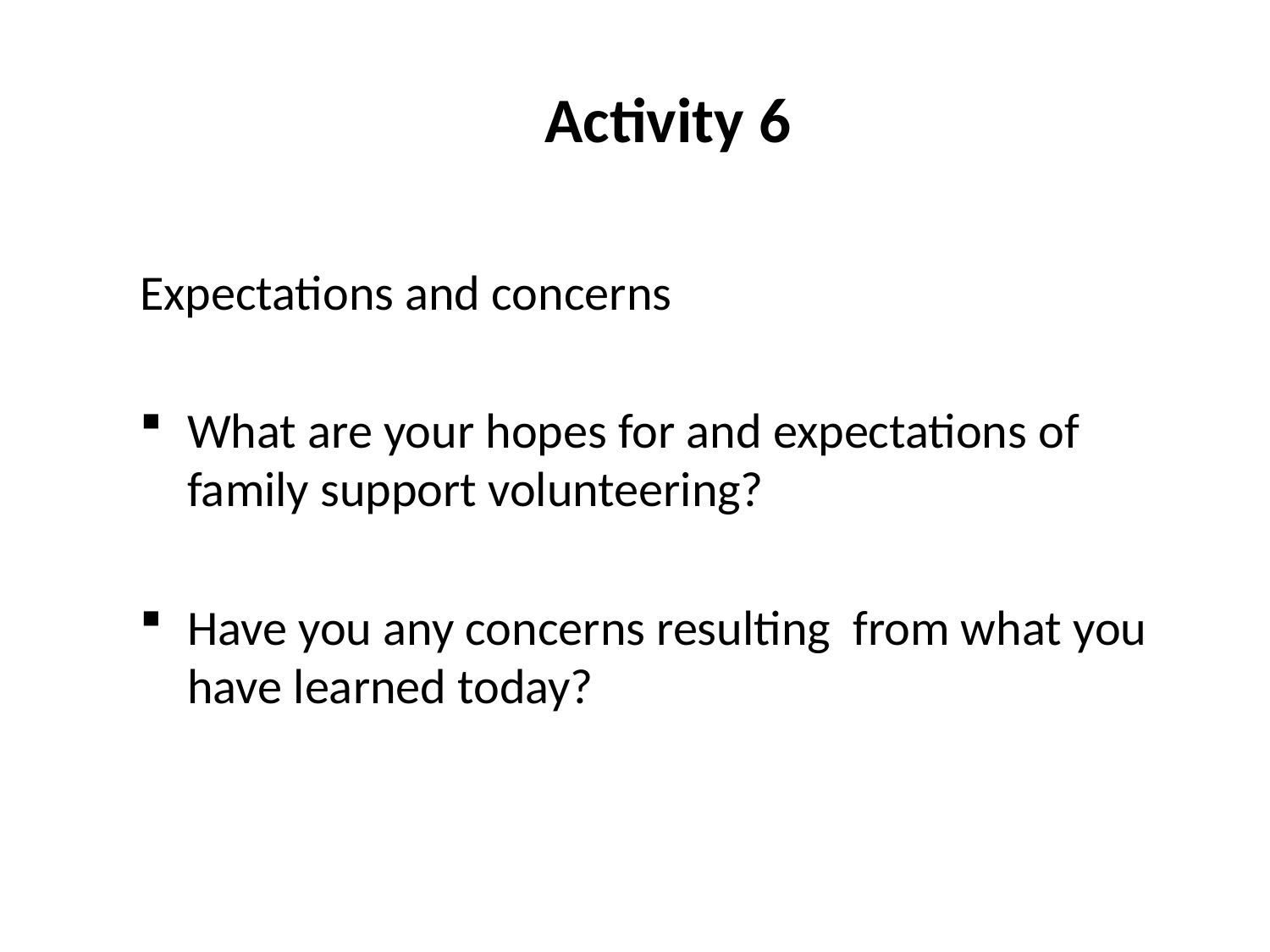

Activity 6
Expectations and concerns

What are your hopes for and expectations of family support volunteering?

Have you any concerns resulting  from what you have learned today?